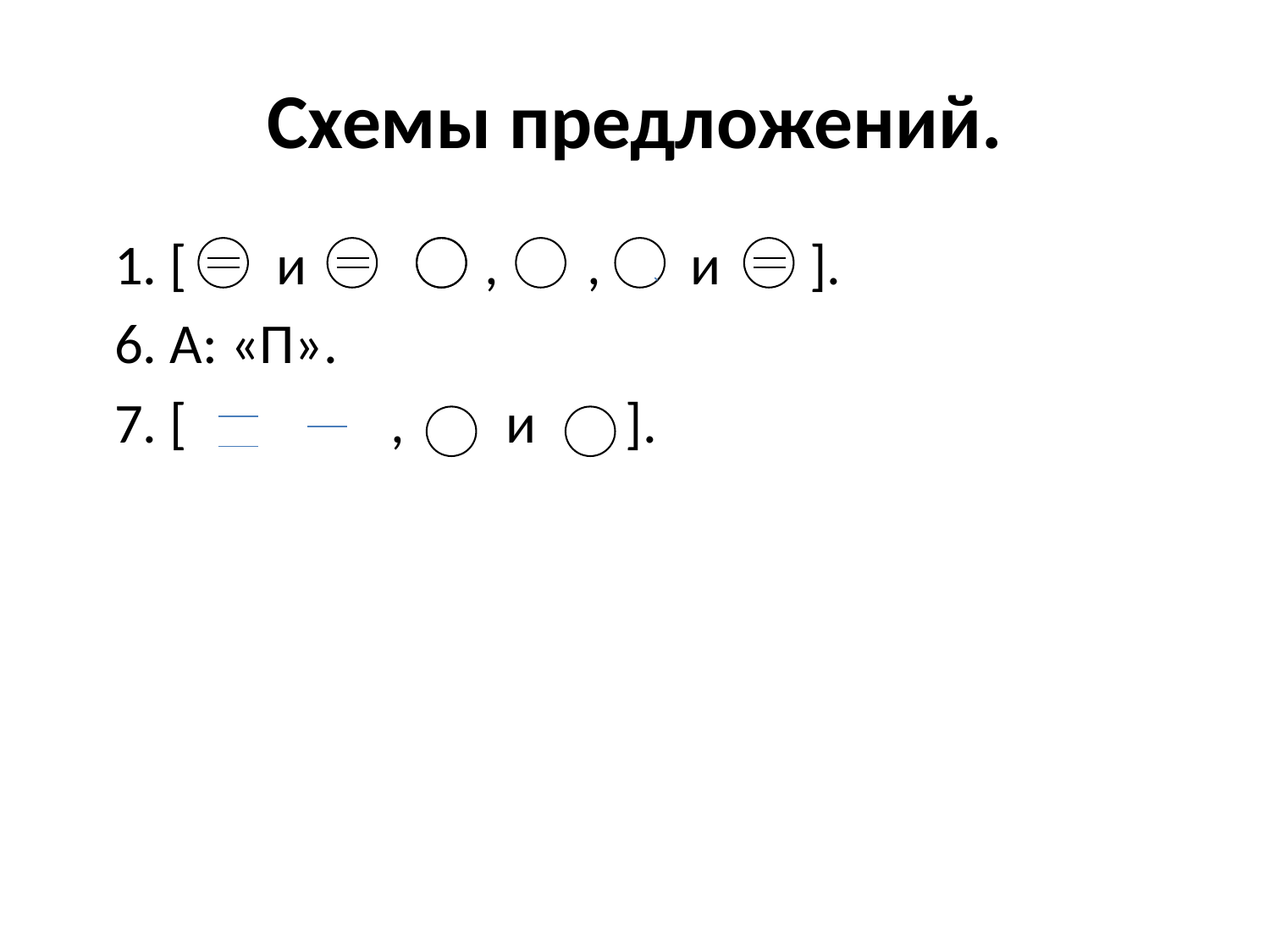

# Схемы предложений.
   1. [       и              ,       ,       и       ].
   6. А: «П».
   7. [                ,        и       ].